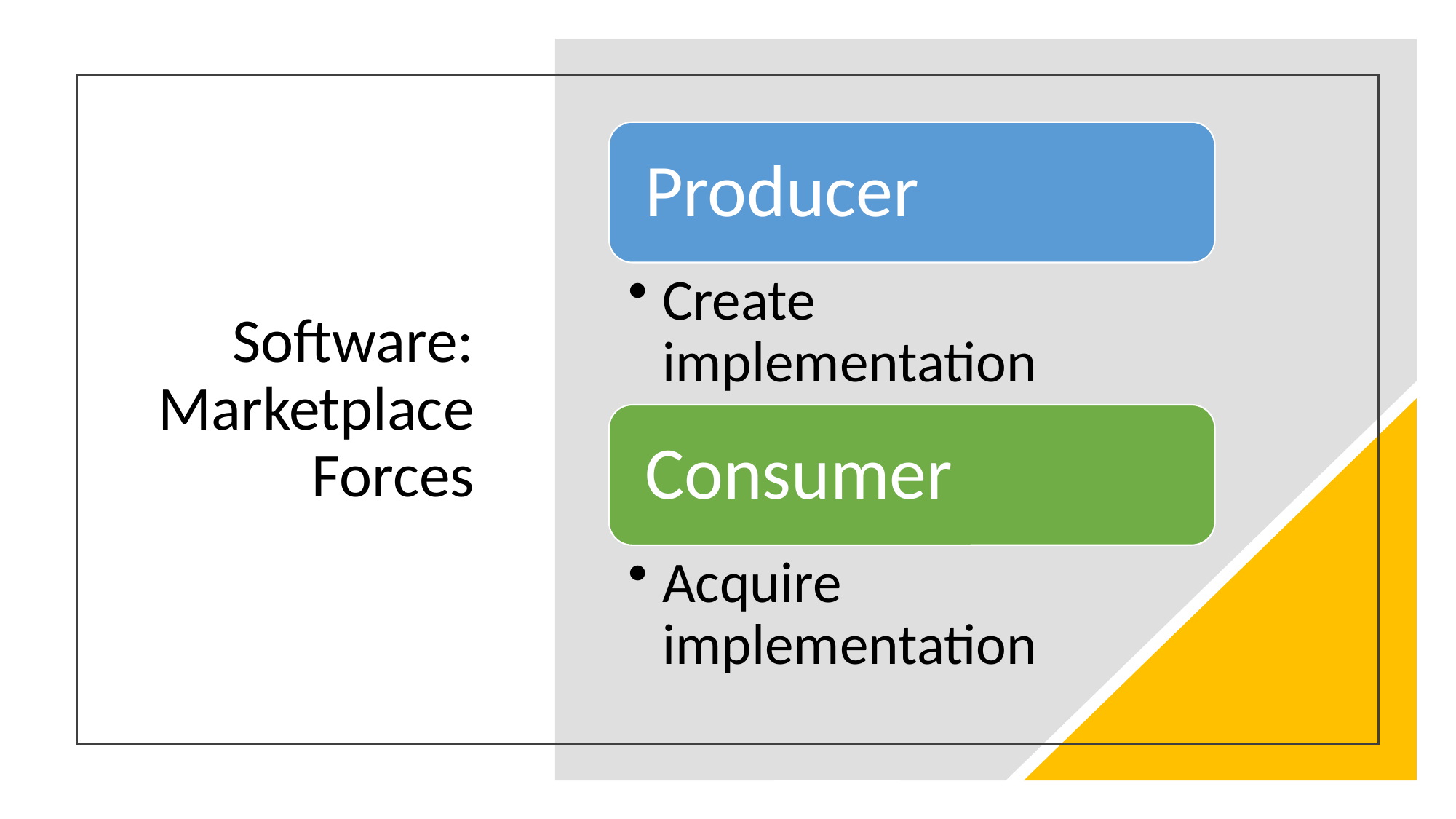

Producer
Create implementation
Consumer
Acquire implementation
# Software: Marketplace Forces